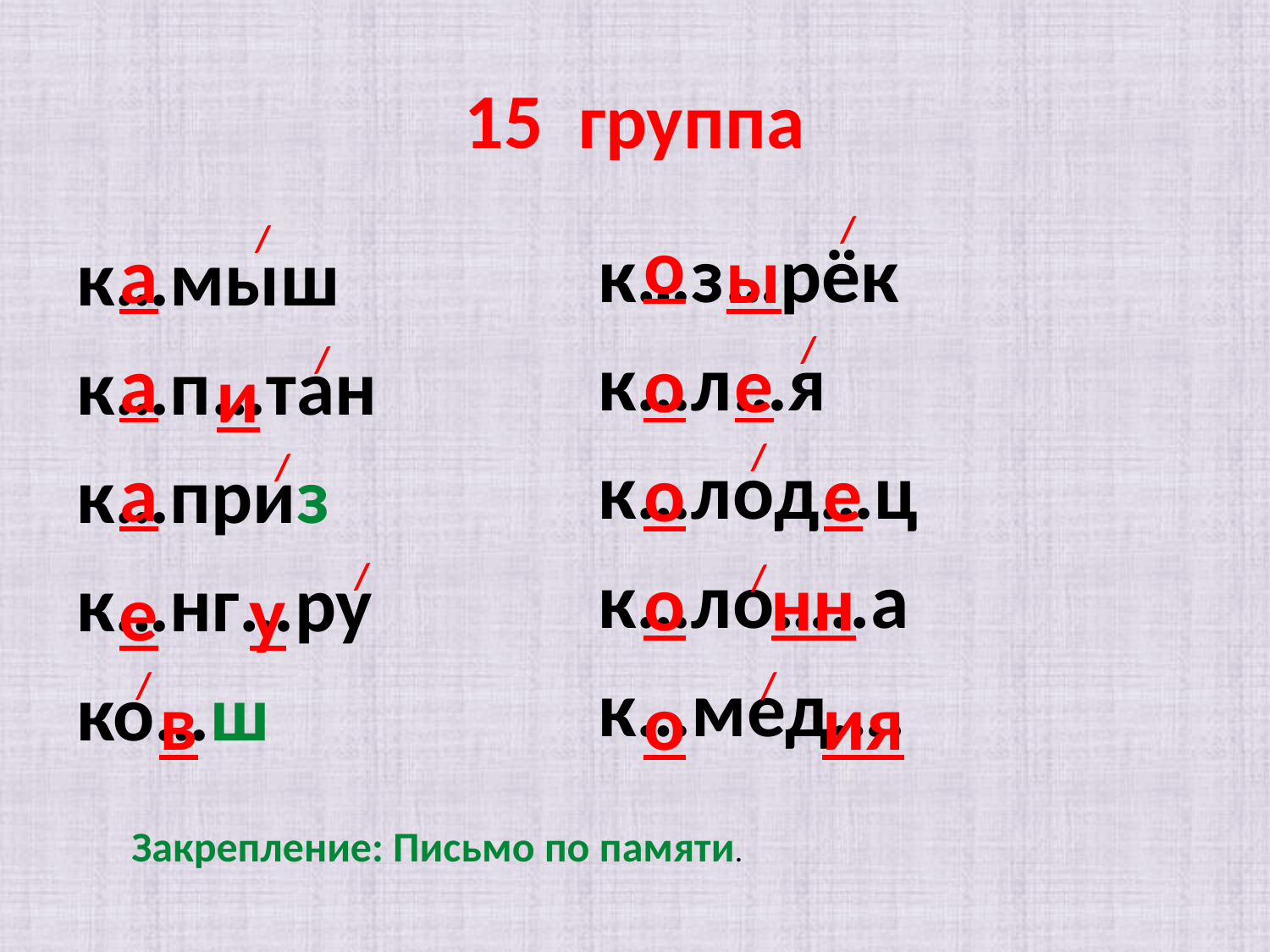

# 15  группа
/
/
к…з…рёк
к…л…я
к…лод…ц
к…ло…..а
к…мед….

о
к…мыш
к…п…тан
к…приз
к…нг…ру
ко…ш

а
ы
/
/
а
о
е
и
/
/
а
о
е
/
/
о
нн
е
у
/
/
в
о
ия
Закрепление: Письмо по памяти.